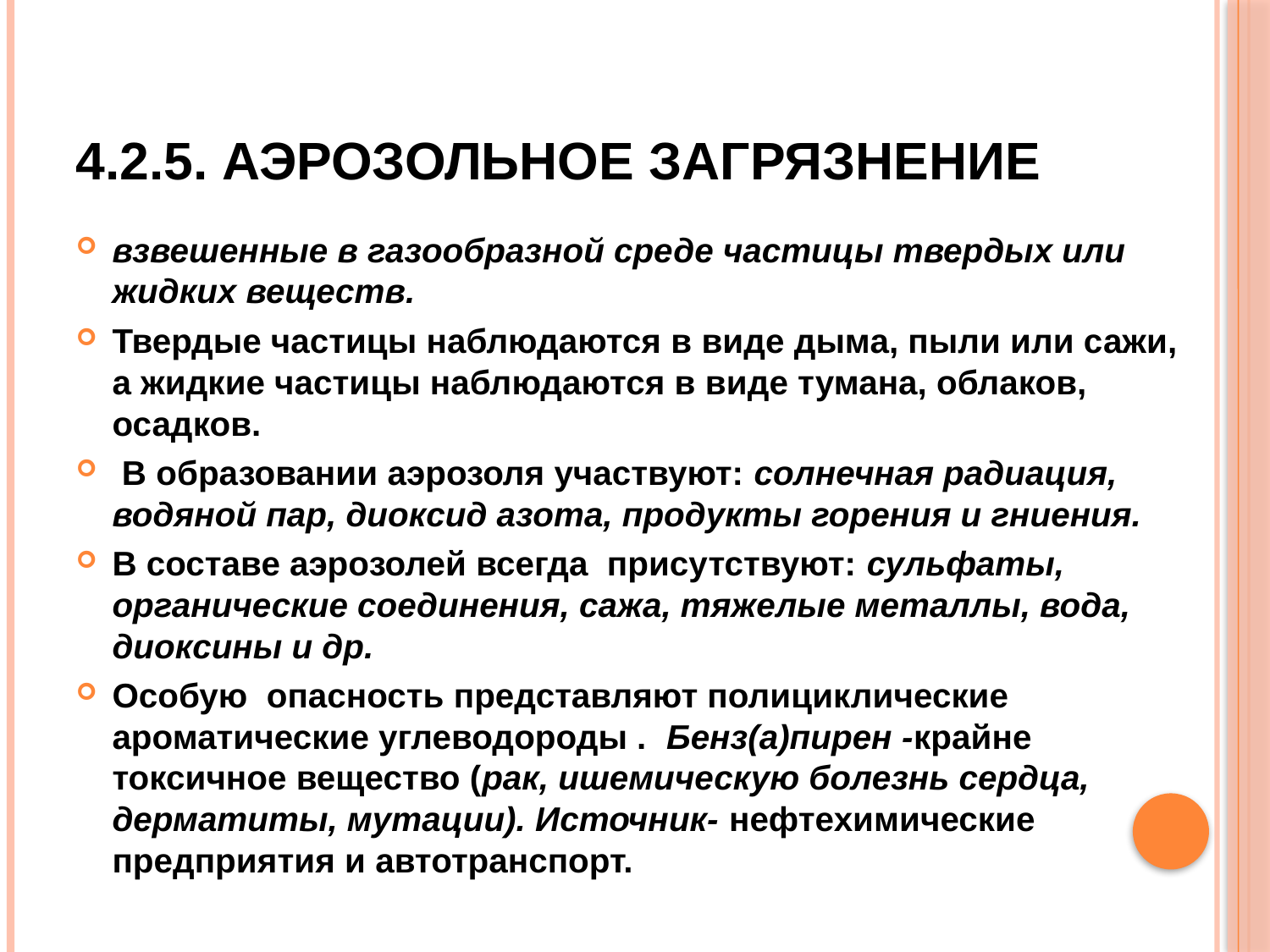

# 4.2.5. Аэрозольное загрязнение
взвешенные в газообразной среде частицы твердых или жидких веществ.
Твердые частицы наблюдаются в виде дыма, пыли или сажи, а жидкие частицы наблюдаются в виде тумана, облаков, осадков.
 В образовании аэрозоля участвуют: солнечная радиация, водяной пар, диоксид азота, продукты горения и гниения.
В составе аэрозолей всегда  присутствуют: сульфаты, органические соединения, сажа, тяжелые металлы, вода, диоксины и др.
Особую  опасность представляют полициклические ароматические углеводороды .  Бенз(а)пирен -крайне токсичное вещество (рак, ишемическую болезнь сердца, дерматиты, мутации). Источник- нефтехимические предприятия и автотранспорт.